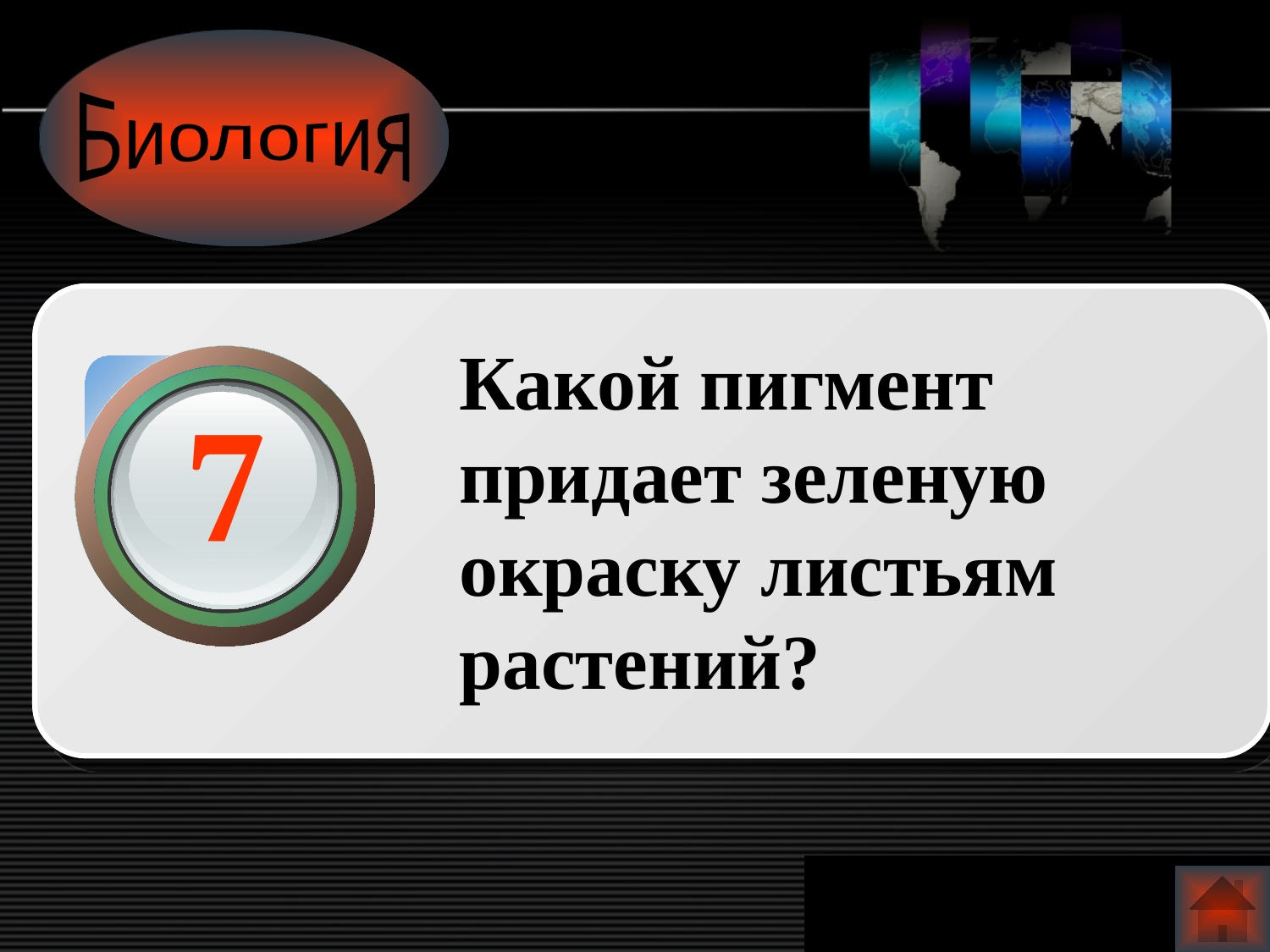

Биология

Какой пигмент придает зеленую окраску листьям растений?

7

www.themegallery.com